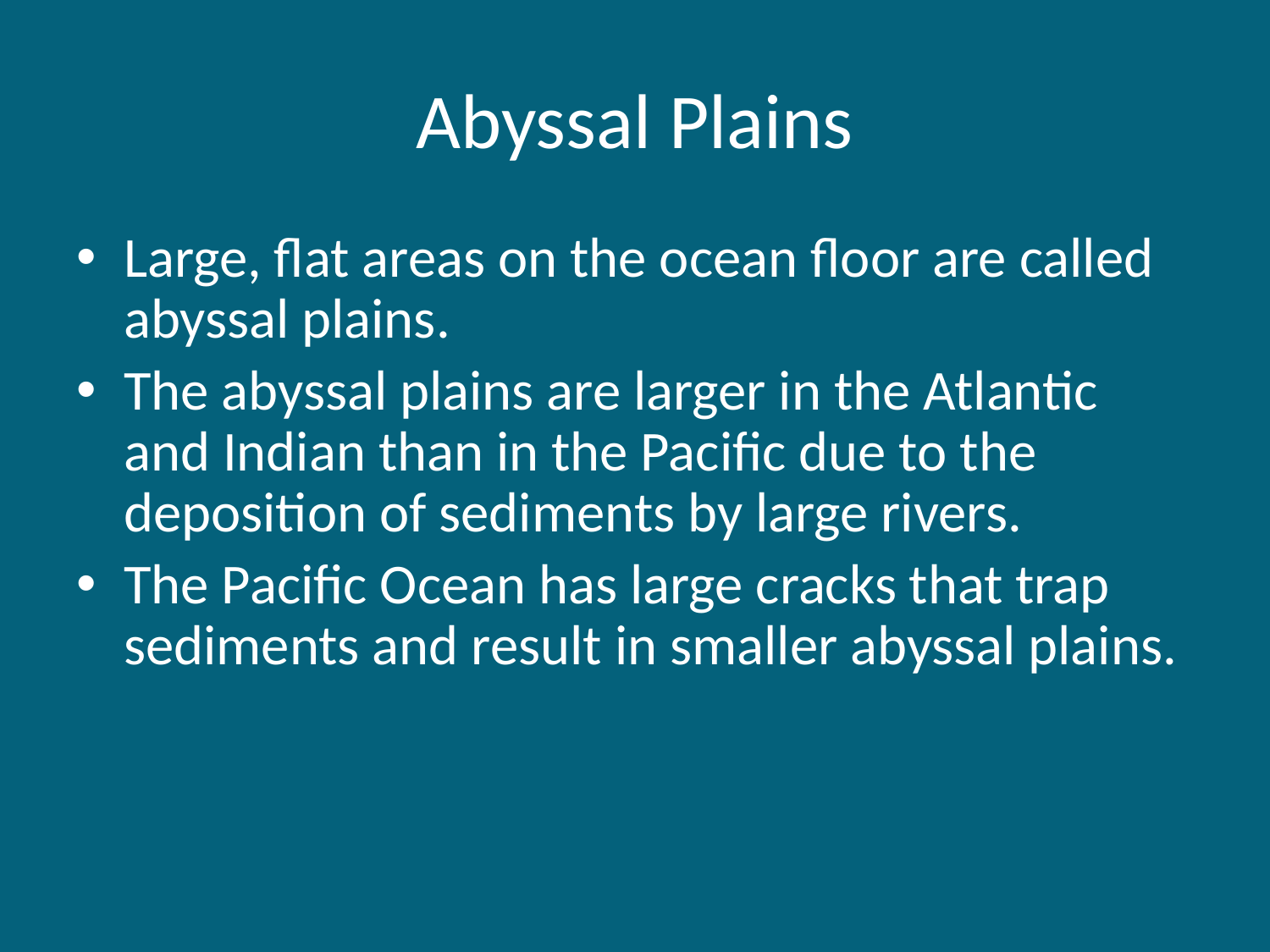

# Abyssal Plains
Large, flat areas on the ocean floor are called abyssal plains.
The abyssal plains are larger in the Atlantic and Indian than in the Pacific due to the deposition of sediments by large rivers.
The Pacific Ocean has large cracks that trap sediments and result in smaller abyssal plains.